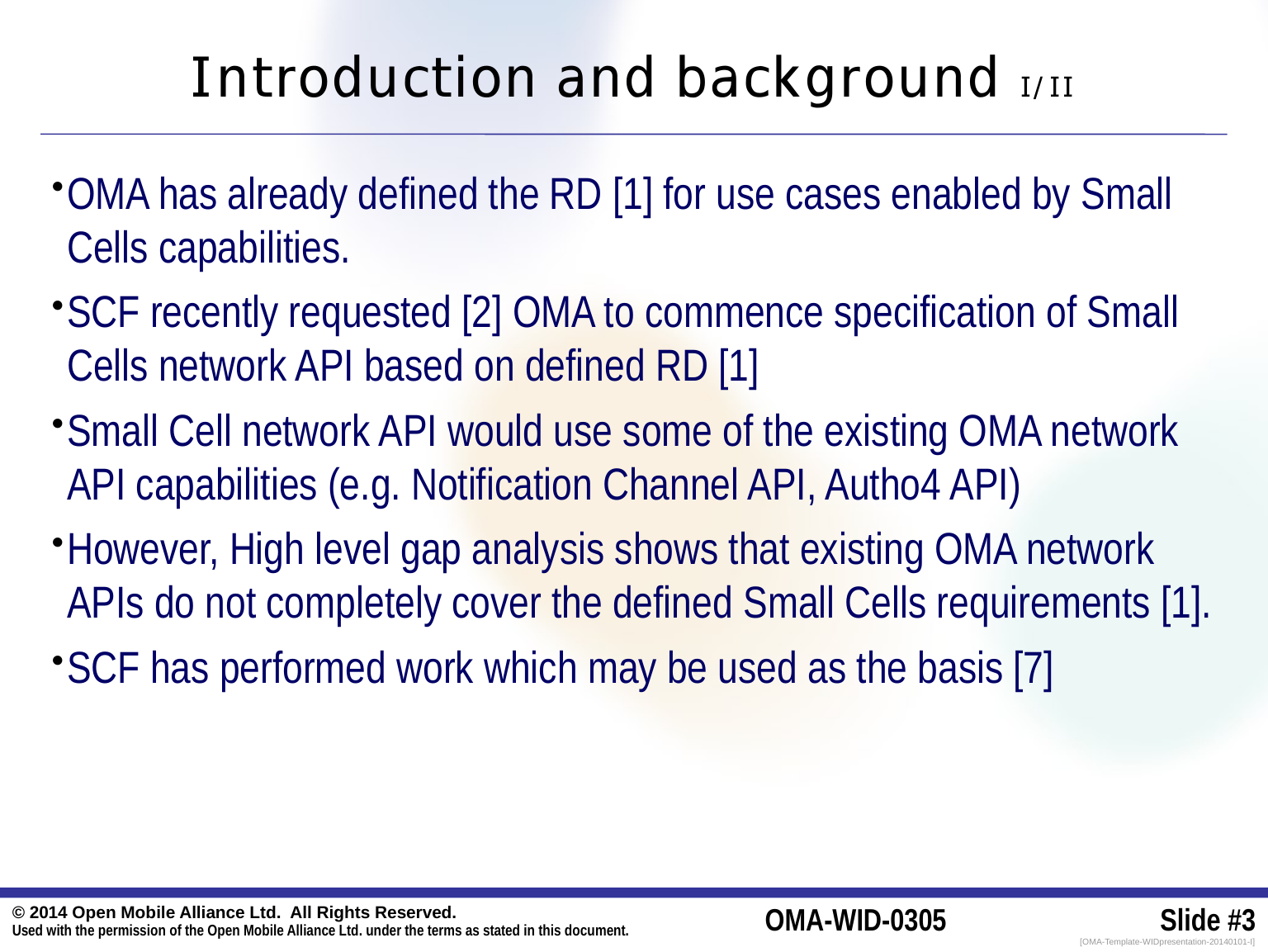

# Introduction and background I/II
OMA has already defined the RD [1] for use cases enabled by Small Cells capabilities.
SCF recently requested [2] OMA to commence specification of Small Cells network API based on defined RD [1]
Small Cell network API would use some of the existing OMA network API capabilities (e.g. Notification Channel API, Autho4 API)
However, High level gap analysis shows that existing OMA network APIs do not completely cover the defined Small Cells requirements [1].
SCF has performed work which may be used as the basis [7]